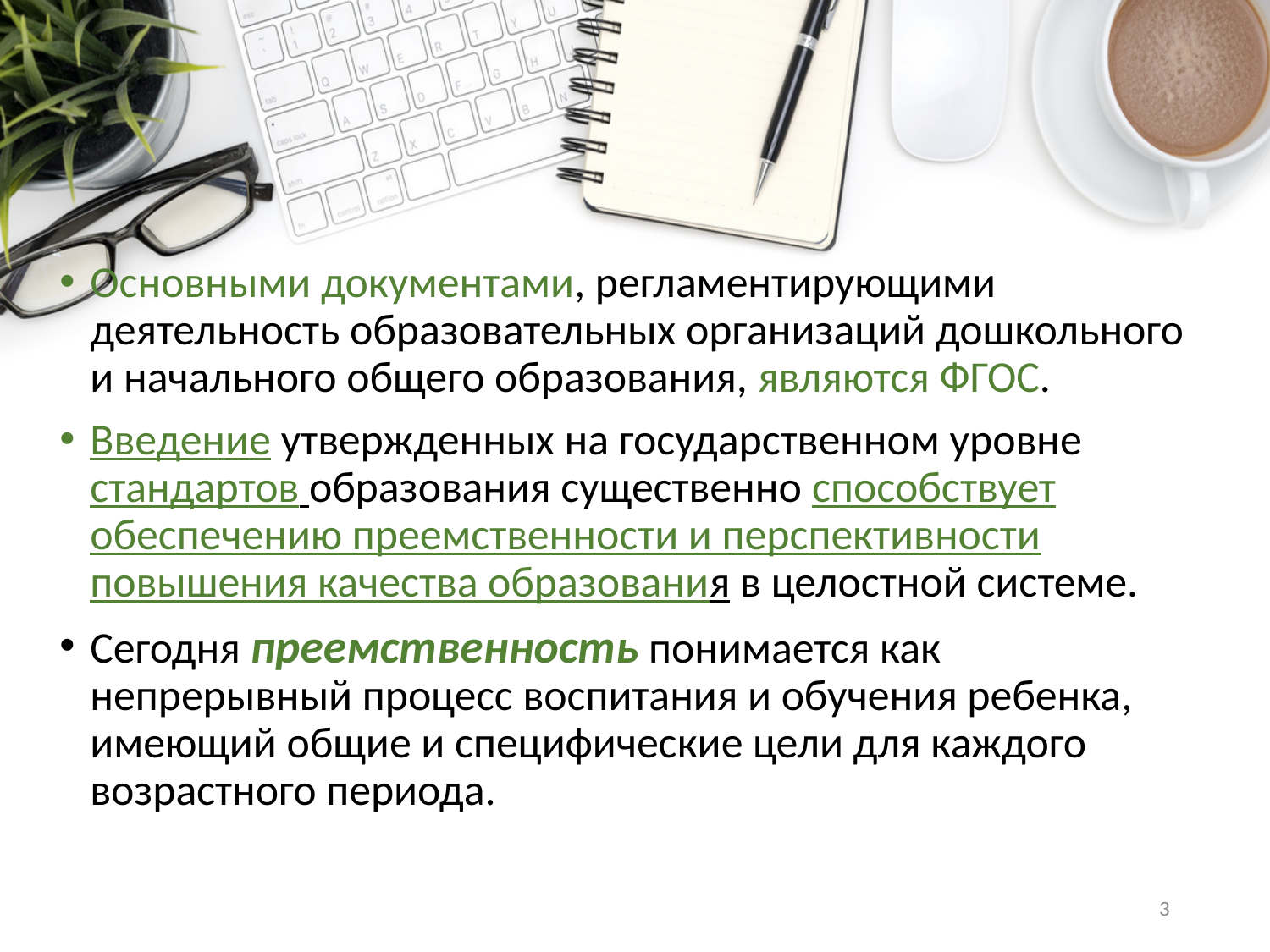

Основными документами, регламентирующими деятельность образовательных организаций дошкольного и начального общего образования, являются ФГОС.
Введение утвержденных на государственном уровне стандартов образования существенно способствует обеспечению преемственности и перспективности повышения качества образования в целостной системе.
Сегодня преемственность понимается как непрерывный процесс воспитания и обучения ребенка, имеющий общие и специфические цели для каждого возрастного периода.
3